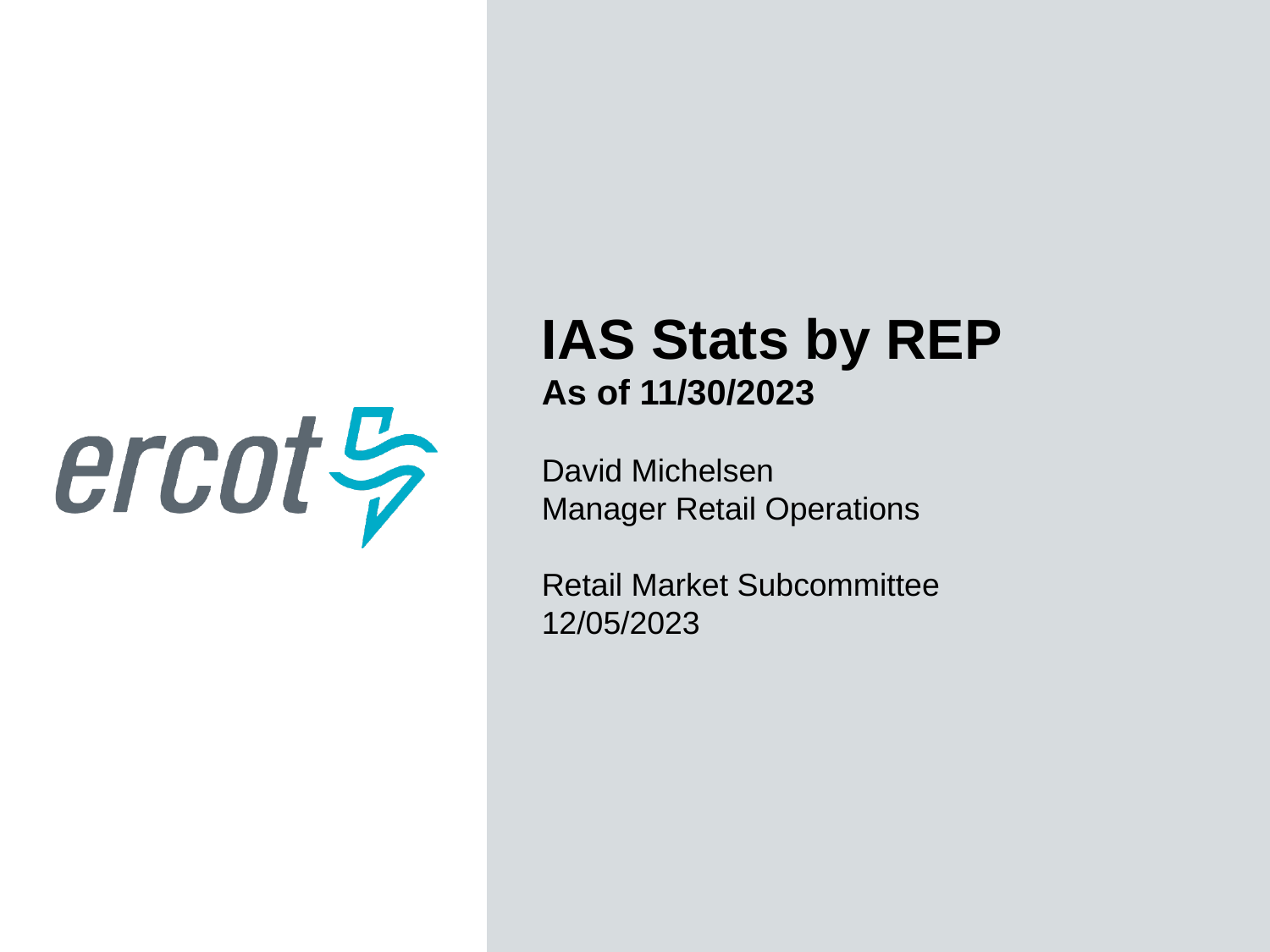

IAS Stats by REP
As of 11/30/2023

David Michelsen
Manager Retail Operations

Retail Market Subcommittee
12/05/2023